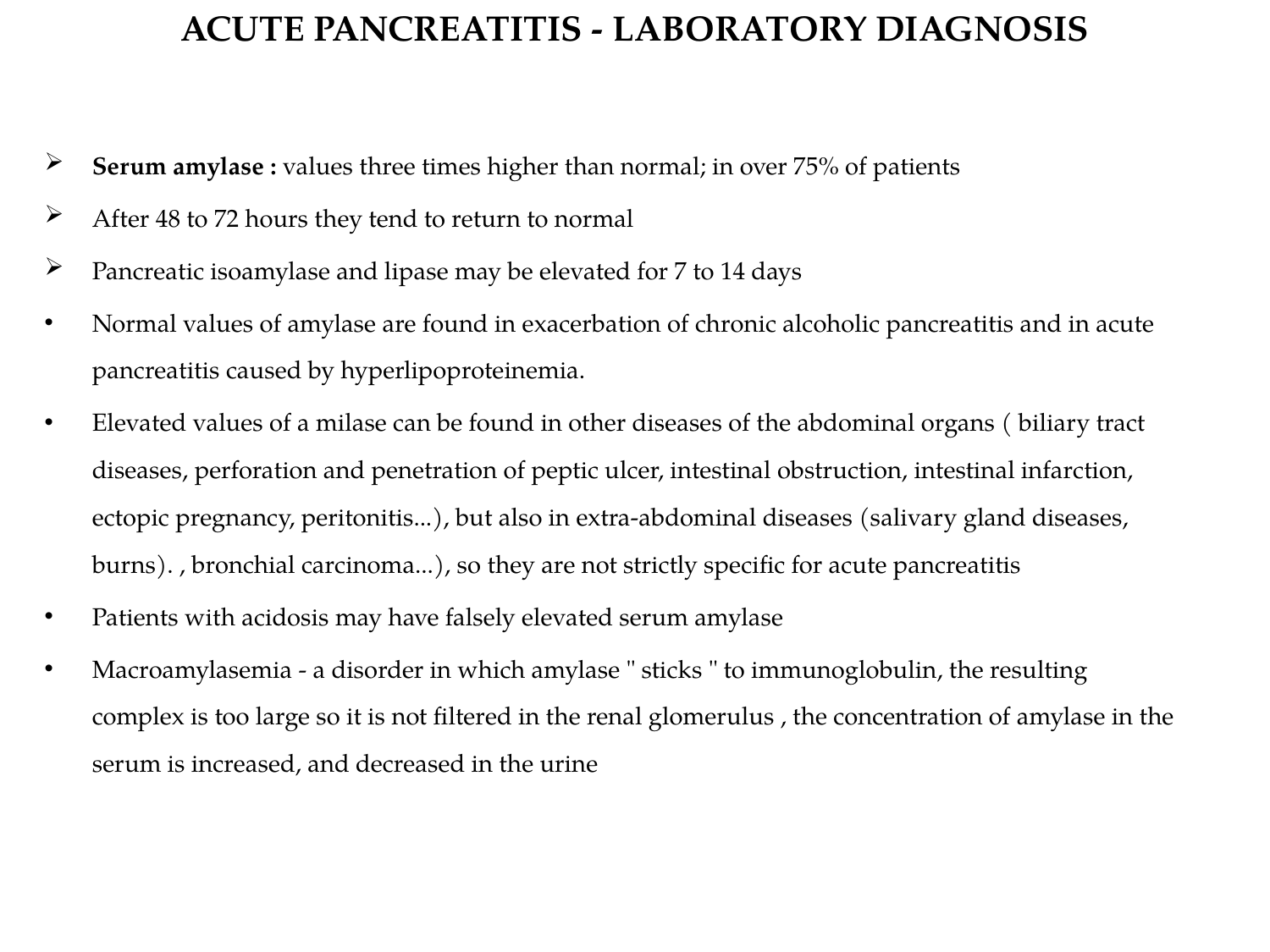

ACUTE PANCREATITIS - LABORATORY DIAGNOSIS
Serum amylase : values three times higher than normal; in over 75% of patients
After 48 to 72 hours they tend to return to normal
Pancreatic isoamylase and lipase may be elevated for 7 to 14 days
Normal values of amylase are found in exacerbation of chronic alcoholic pancreatitis and in acute pancreatitis caused by hyperlipoproteinemia.
Elevated values of a milase can be found in other diseases of the abdominal organs ( biliary tract diseases, perforation and penetration of peptic ulcer, intestinal obstruction, intestinal infarction, ectopic pregnancy, peritonitis...), but also in extra-abdominal diseases (salivary gland diseases, burns). , bronchial carcinoma...), so they are not strictly specific for acute pancreatitis
Patients with acidosis may have falsely elevated serum amylase
Macroamylasemia - a disorder in which amylase " sticks " to immunoglobulin, the resulting complex is too large so it is not filtered in the renal glomerulus , the concentration of amylase in the serum is increased, and decreased in the urine